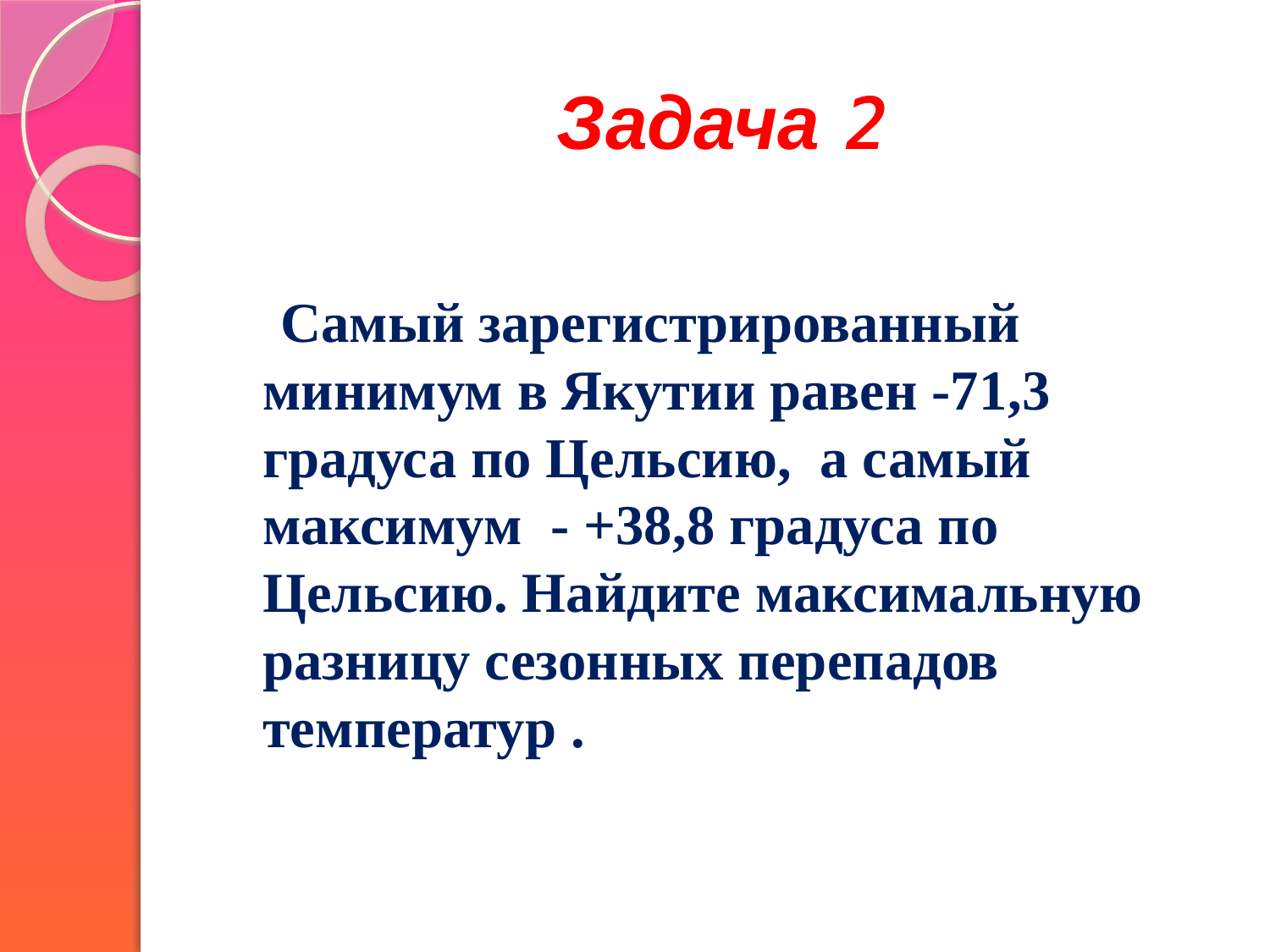

# Задача 2

    Самый зарегистрированный минимум в Якутии равен -71,3 градуса по Цельсию,  а самый максимум  - +38,8 градуса по Цельсию. Найдите максимальную разницу сезонных перепадов температур .